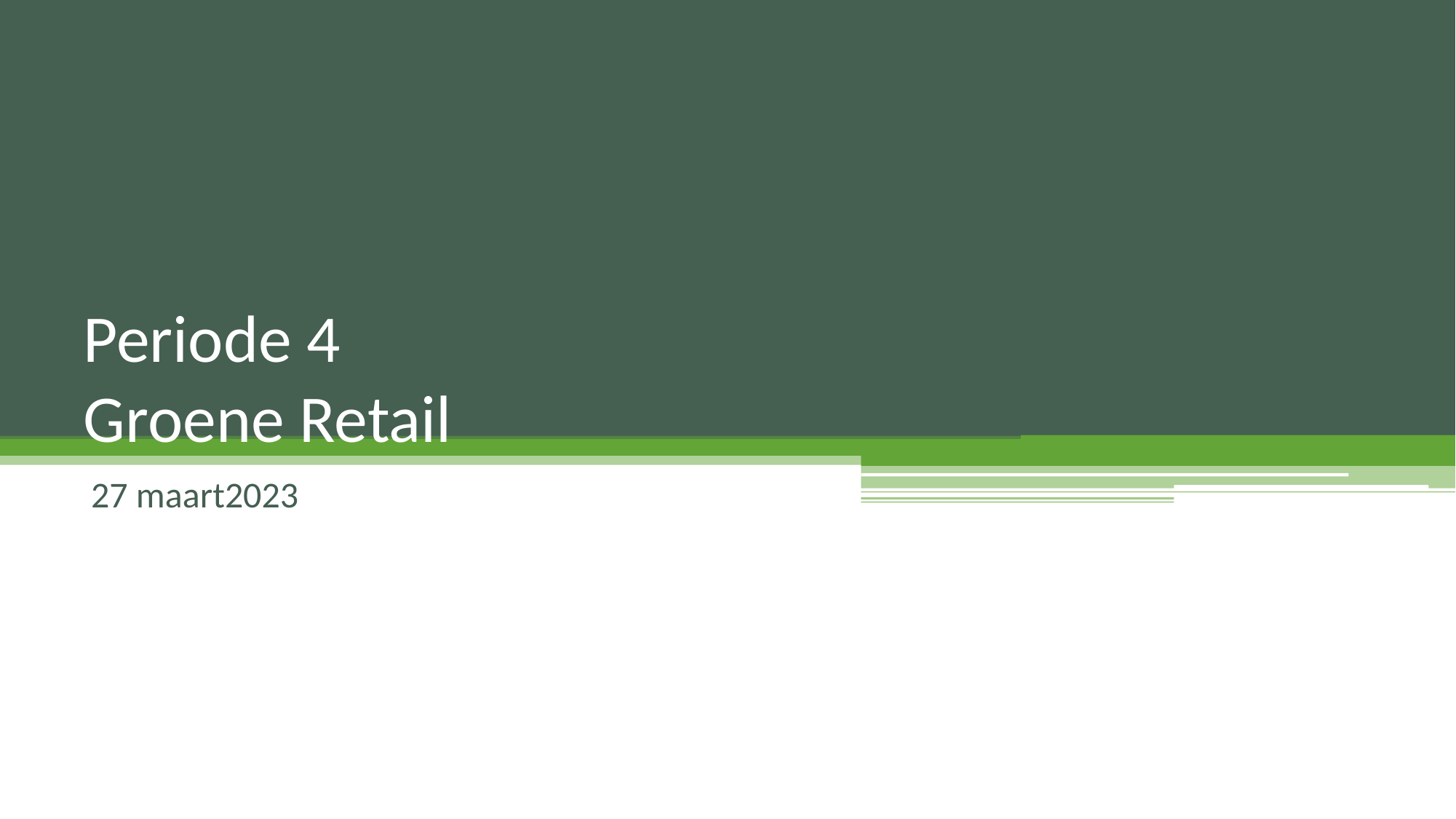

# Periode 4 Groene Retail
27 maart2023